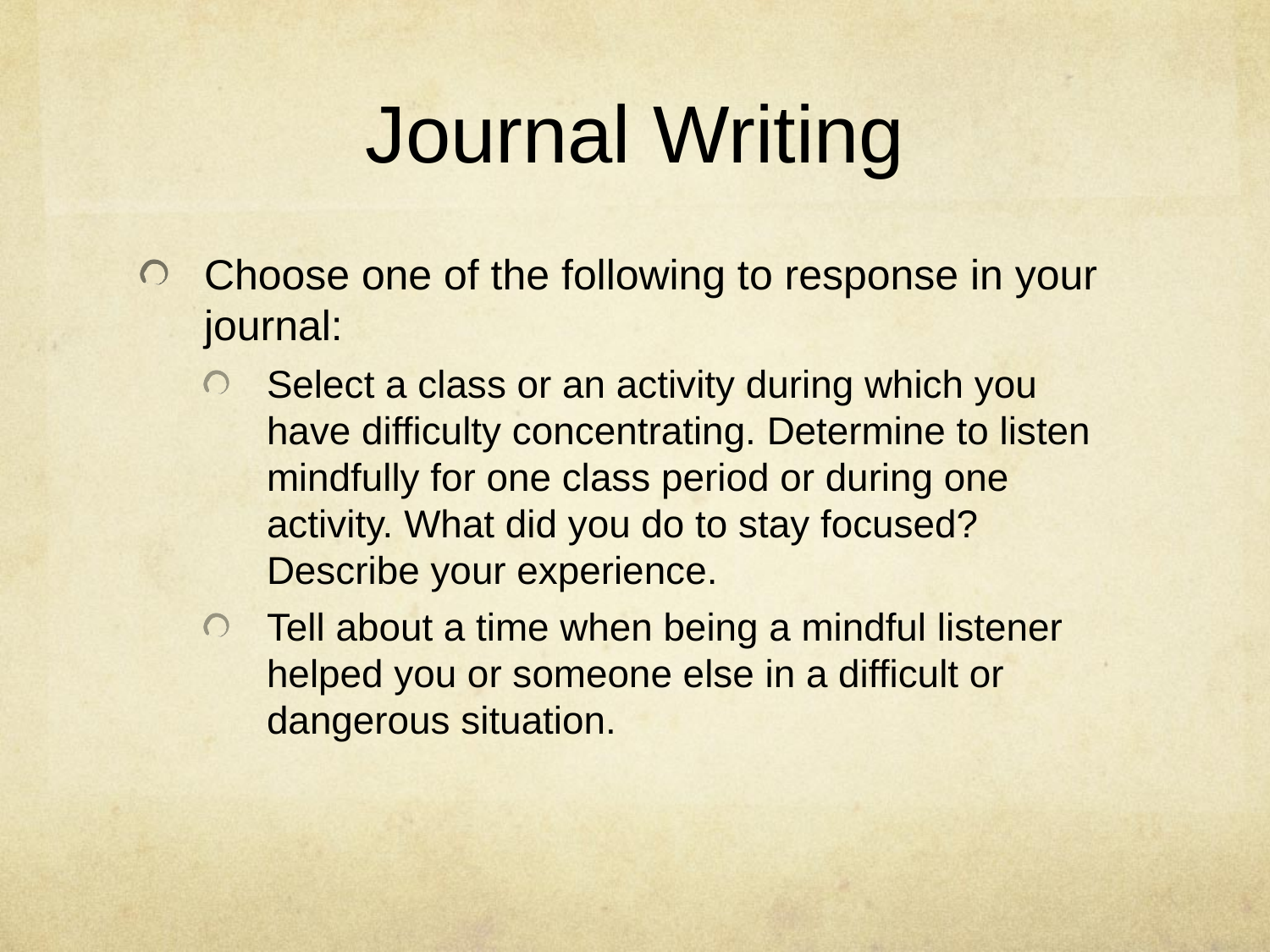

# Journal Writing
Choose one of the following to response in your journal:
Select a class or an activity during which you have difficulty concentrating. Determine to listen mindfully for one class period or during one activity. What did you do to stay focused? Describe your experience.
Tell about a time when being a mindful listener helped you or someone else in a difficult or dangerous situation.